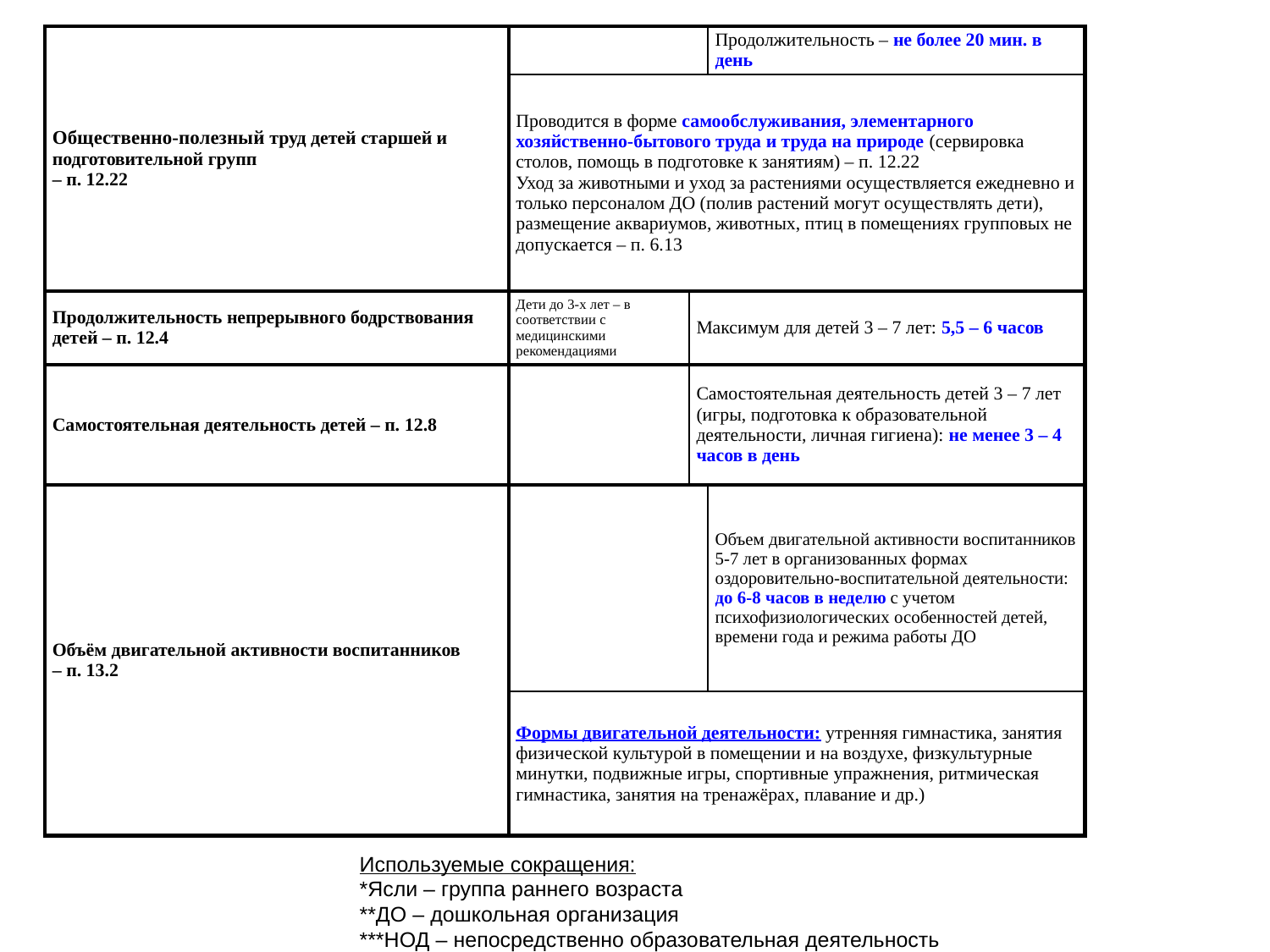

| Общественно-полезный труд детей старшей и подготовительной групп – п. 12.22 |  |  | Продолжительность – не более 20 мин. в день |
| --- | --- | --- | --- |
|  | Проводится в форме самообслуживания, элементарного хозяйственно-бытового труда и труда на природе (сервировка столов, помощь в подготовке к занятиям) – п. 12.22 Уход за животными и уход за растениями осуществляется ежедневно и только персоналом ДО (полив растений могут осуществлять дети), размещение аквариумов, животных, птиц в помещениях групповых не допускается – п. 6.13 |  |  |
| Продолжительность непрерывного бодрствования детей – п. 12.4 | Дети до 3-х лет – в соответствии с медицинскими рекомендациями | Максимум для детей 3 – 7 лет: 5,5 – 6 часов |  |
| Самостоятельная деятельность детей – п. 12.8 |  | Самостоятельная деятельность детей 3 – 7 лет (игры, подготовка к образовательной деятельности, личная гигиена): не менее 3 – 4 часов в день |  |
| Объём двигательной активности воспитанников – п. 13.2 |  |  | Объем двигательной активности воспитанников 5-7 лет в организованных формах оздоровительно-воспитательной деятельности: до 6-8 часов в неделю с учетом психофизиологических особенностей детей, времени года и режима работы ДО |
|  | Формы двигательной деятельности: утренняя гимнастика, занятия физической культурой в помещении и на воздухе, физкультурные минутки, подвижные игры, спортивные упражнения, ритмическая гимнастика, занятия на тренажёрах, плавание и др.) |  |  |
Используемые сокращения:
*Ясли – группа раннего возраста
**ДО – дошкольная организация
***НОД – непосредственно образовательная деятельность